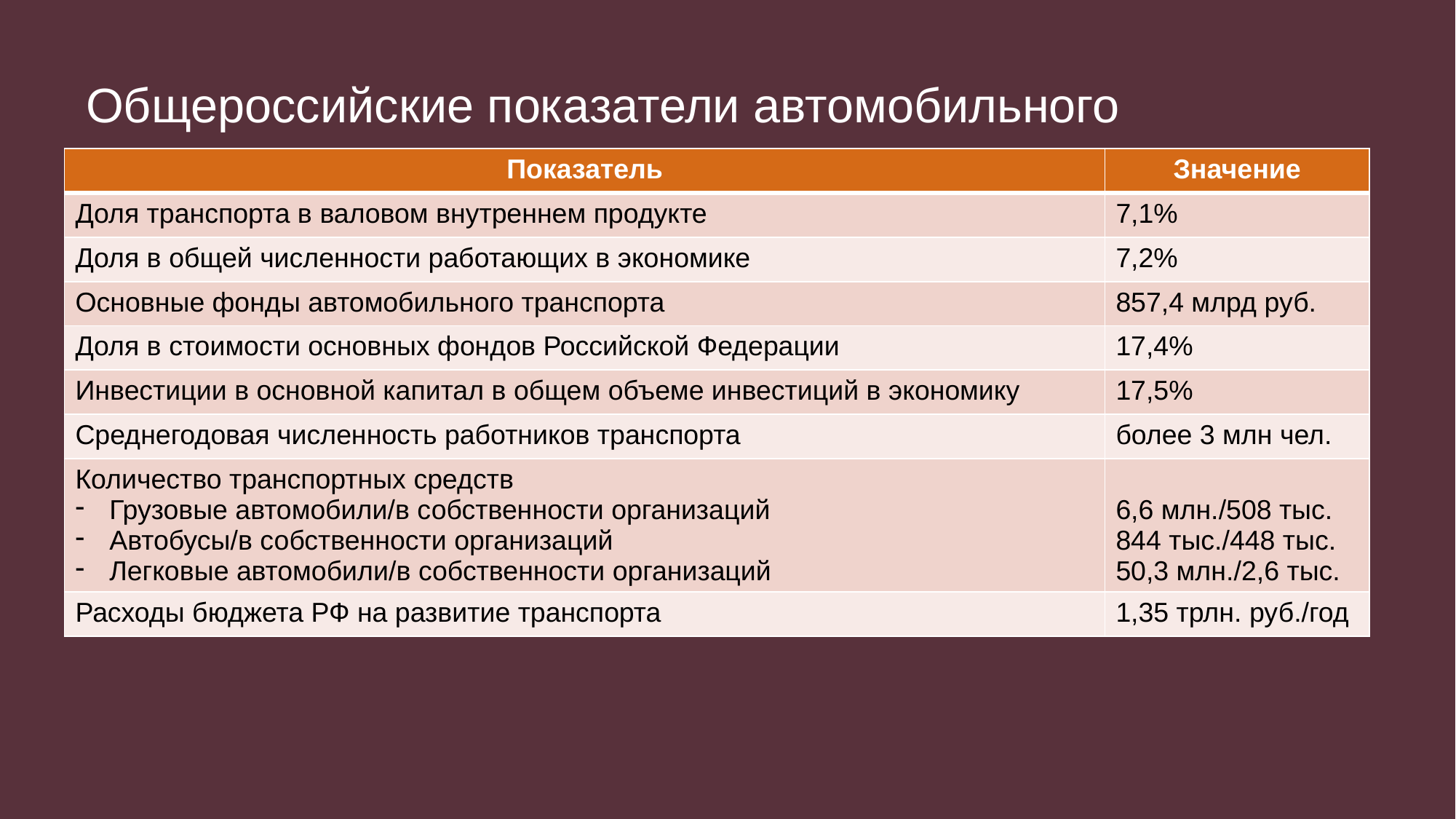

# Общероссийские показатели автомобильного транспорта
| Показатель | Значение |
| --- | --- |
| Доля транспорта в валовом внутреннем продукте | 7,1% |
| Доля в общей численности работающих в экономике | 7,2% |
| Основные фонды автомобильного транспорта | 857,4 млрд руб. |
| Доля в стоимости основных фондов Российской Федерации | 17,4% |
| Инвестиции в основной капитал в общем объеме инвестиций в экономику | 17,5% |
| Среднегодовая численность работников транспорта | более 3 млн чел. |
| Количество транспортных средств Грузовые автомобили/в собственности организаций Автобусы/в собственности организаций Легковые автомобили/в собственности организаций | 6,6 млн./508 тыс. 844 тыс./448 тыс. 50,3 млн./2,6 тыс. |
| Расходы бюджета РФ на развитие транспорта | 1,35 трлн. руб./год |